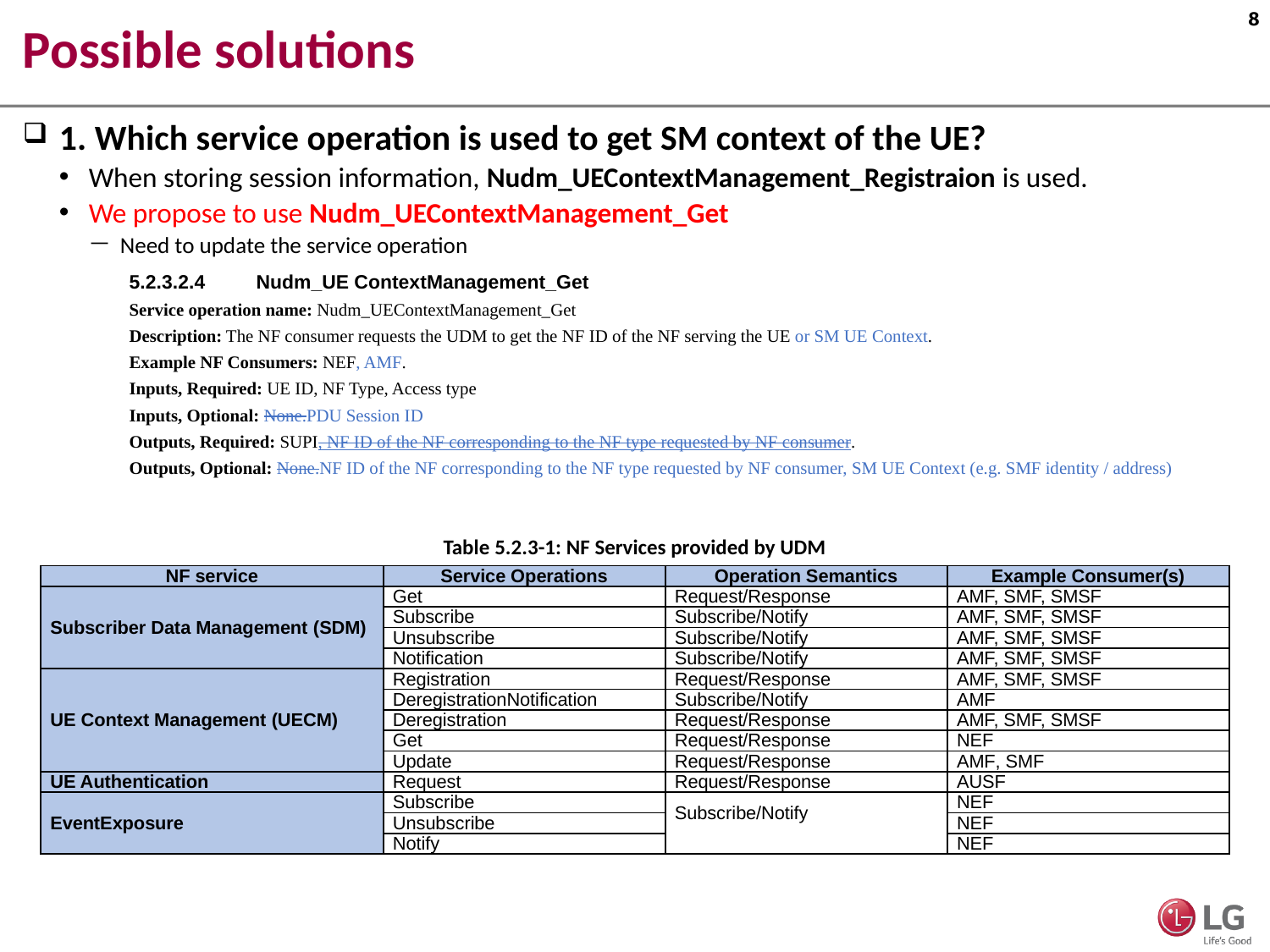

# Possible solutions
1. Which service operation is used to get SM context of the UE?
When storing session information, Nudm_UEContextManagement_Registraion is used.
We propose to use Nudm_UEContextManagement_Get
Need to update the service operation
5.2.3.2.4	Nudm_UE ContextManagement_Get
Service operation name: Nudm_UEContextManagement_Get
Description: The NF consumer requests the UDM to get the NF ID of the NF serving the UE or SM UE Context.
Example NF Consumers: NEF, AMF.
Inputs, Required: UE ID, NF Type, Access type
Inputs, Optional: None.PDU Session ID
Outputs, Required: SUPI, NF ID of the NF corresponding to the NF type requested by NF consumer.
Outputs, Optional: None.NF ID of the NF corresponding to the NF type requested by NF consumer, SM UE Context (e.g. SMF identity / address)
Table 5.2.3-1: NF Services provided by UDM
| NF service | Service Operations | Operation Semantics | Example Consumer(s) |
| --- | --- | --- | --- |
| Subscriber Data Management (SDM) | Get | Request/Response | AMF, SMF, SMSF |
|  | Subscribe | Subscribe/Notify | AMF, SMF, SMSF |
|  | Unsubscribe | Subscribe/Notify | AMF, SMF, SMSF |
|  | Notification | Subscribe/Notify | AMF, SMF, SMSF |
| UE Context Management (UECM) | Registration | Request/Response | AMF, SMF, SMSF |
|  | DeregistrationNotification | Subscribe/Notify | AMF |
|  | Deregistration | Request/Response | AMF, SMF, SMSF |
|  | Get | Request/Response | NEF |
|  | Update | Request/Response | AMF, SMF |
| UE Authentication | Request | Request/Response | AUSF |
| EventExposure | Subscribe | Subscribe/Notify | NEF |
|  | Unsubscribe |  | NEF |
|  | Notify |  | NEF |